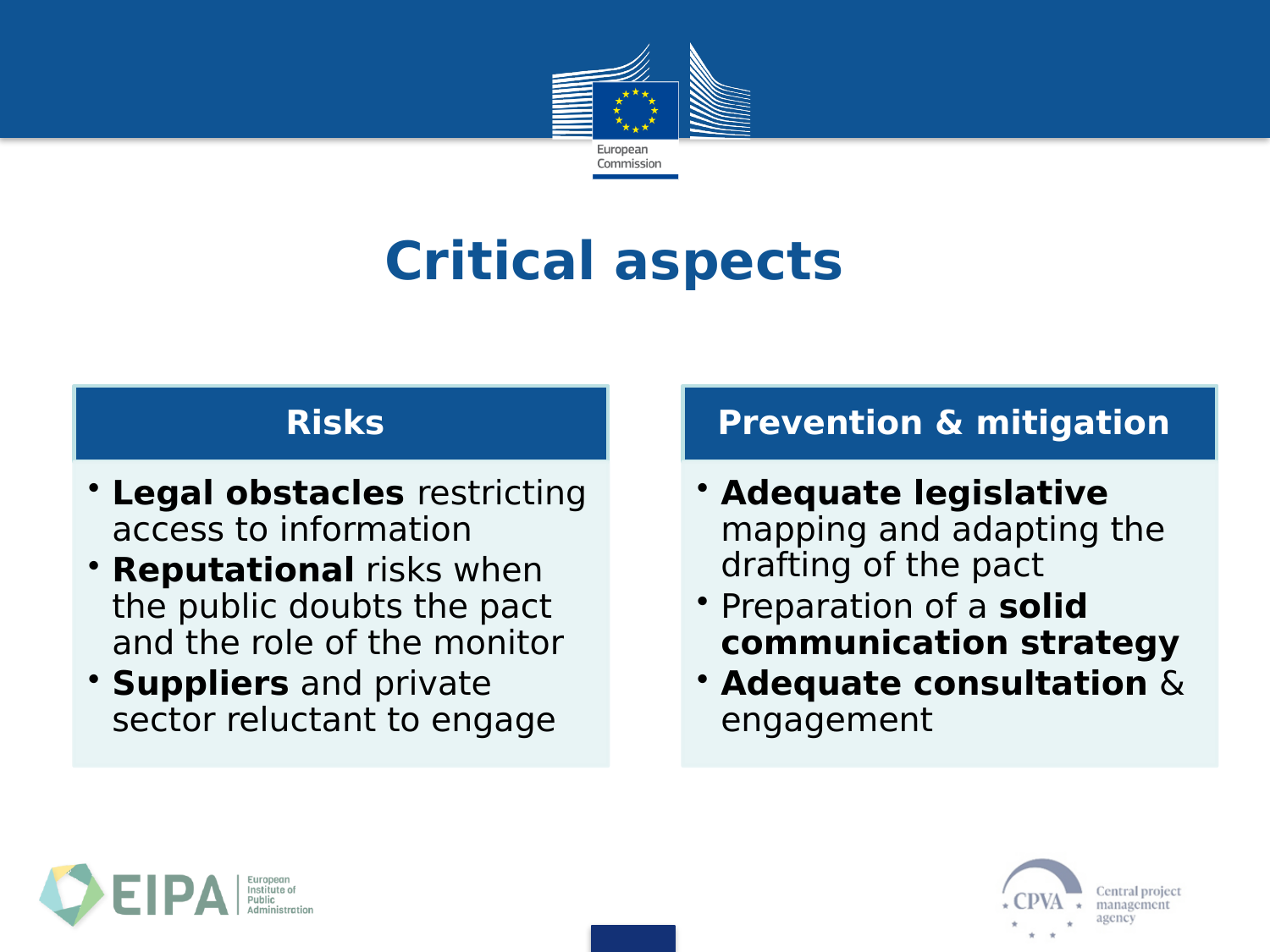

# Critical aspects
Risks
Legal obstacles restricting access to information
Reputational risks when the public doubts the pact and the role of the monitor
Suppliers and private sector reluctant to engage
Prevention & mitigation
Adequate legislative mapping and adapting the drafting of the pact
Preparation of a solid communication strategy
Adequate consultation & engagement